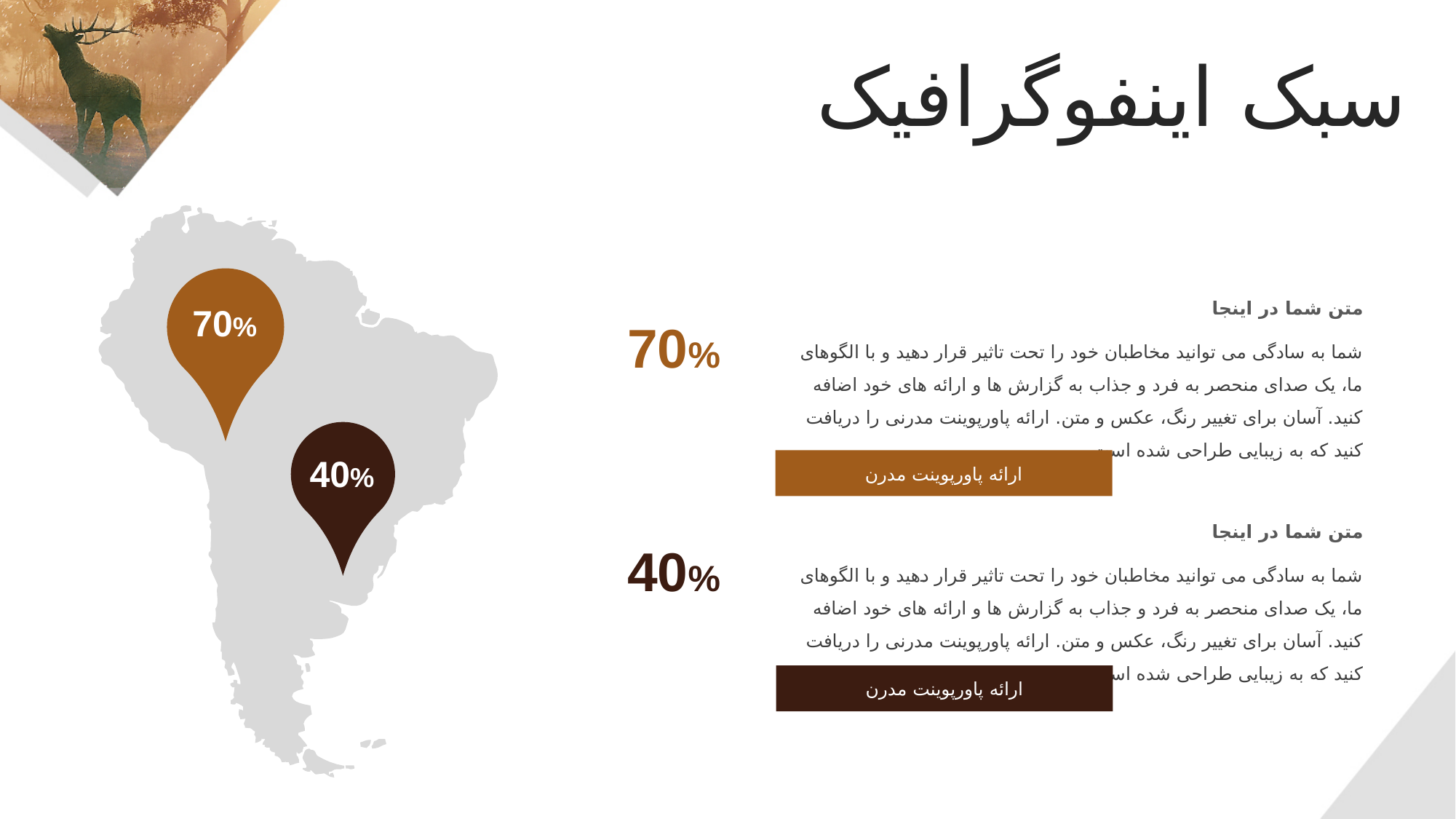

سبک اینفوگرافیک

متن شما در اینجا
شما به سادگی می توانید مخاطبان خود را تحت تاثیر قرار دهید و با الگوهای ما، یک صدای منحصر به فرد و جذاب به گزارش ها و ارائه های خود اضافه کنید. آسان برای تغییر رنگ، عکس و متن. ارائه پاورپوینت مدرنی را دریافت کنید که به زیبایی طراحی شده است.
70%
70%

40%
ارائه پاورپوینت مدرن
متن شما در اینجا
شما به سادگی می توانید مخاطبان خود را تحت تاثیر قرار دهید و با الگوهای ما، یک صدای منحصر به فرد و جذاب به گزارش ها و ارائه های خود اضافه کنید. آسان برای تغییر رنگ، عکس و متن. ارائه پاورپوینت مدرنی را دریافت کنید که به زیبایی طراحی شده است.
40%
ارائه پاورپوینت مدرن